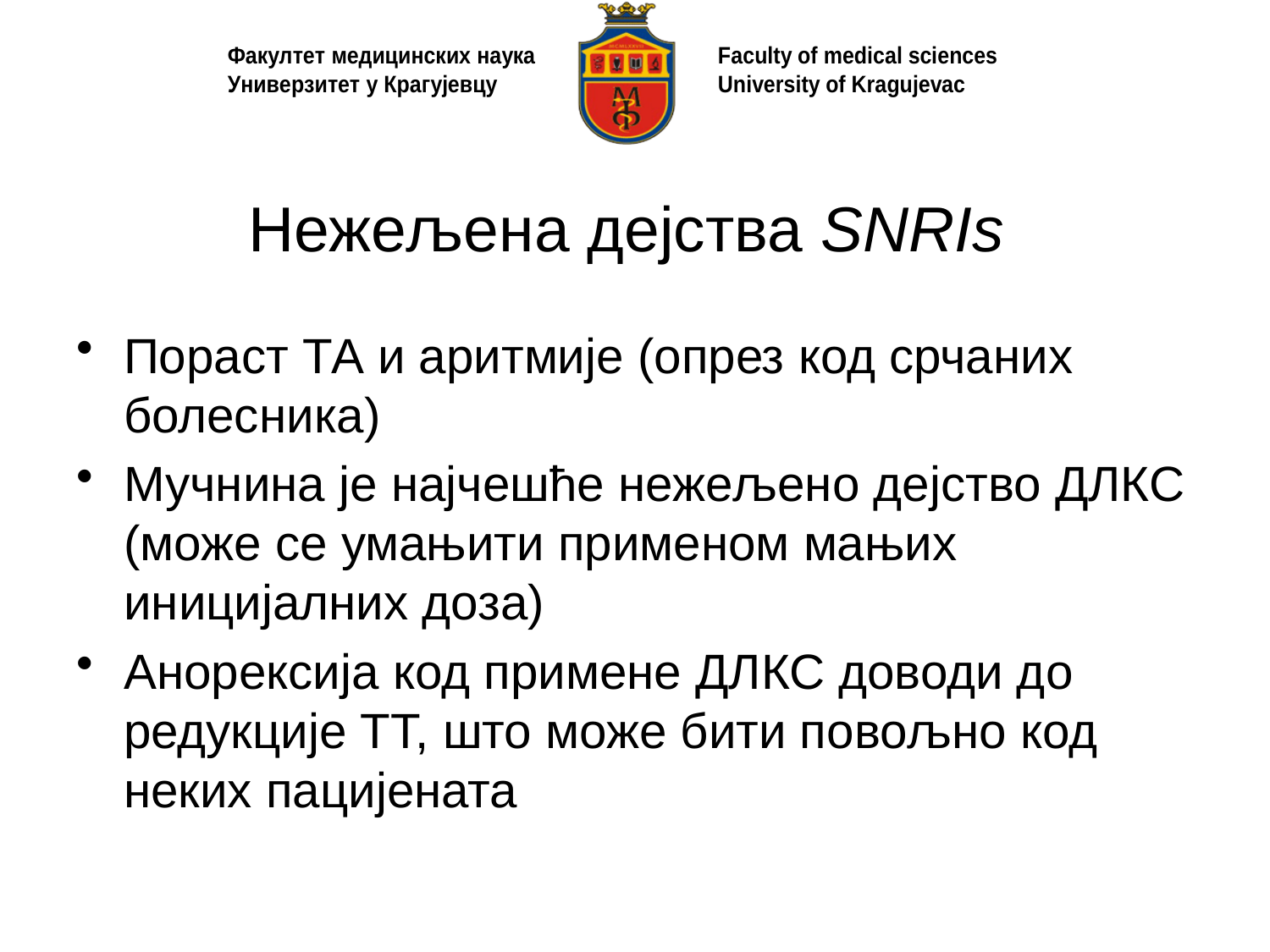

# Нежељена дејства SNRIs
Пораст ТА и аритмије (опрез код срчаних болесника)
Мучнина је најчешће нежељено дејство ДЛКС (може се умањити применом мањих иницијалних доза)
Анорексија код примене ДЛКС доводи до редукције ТТ, што може бити повољно код неких пацијената